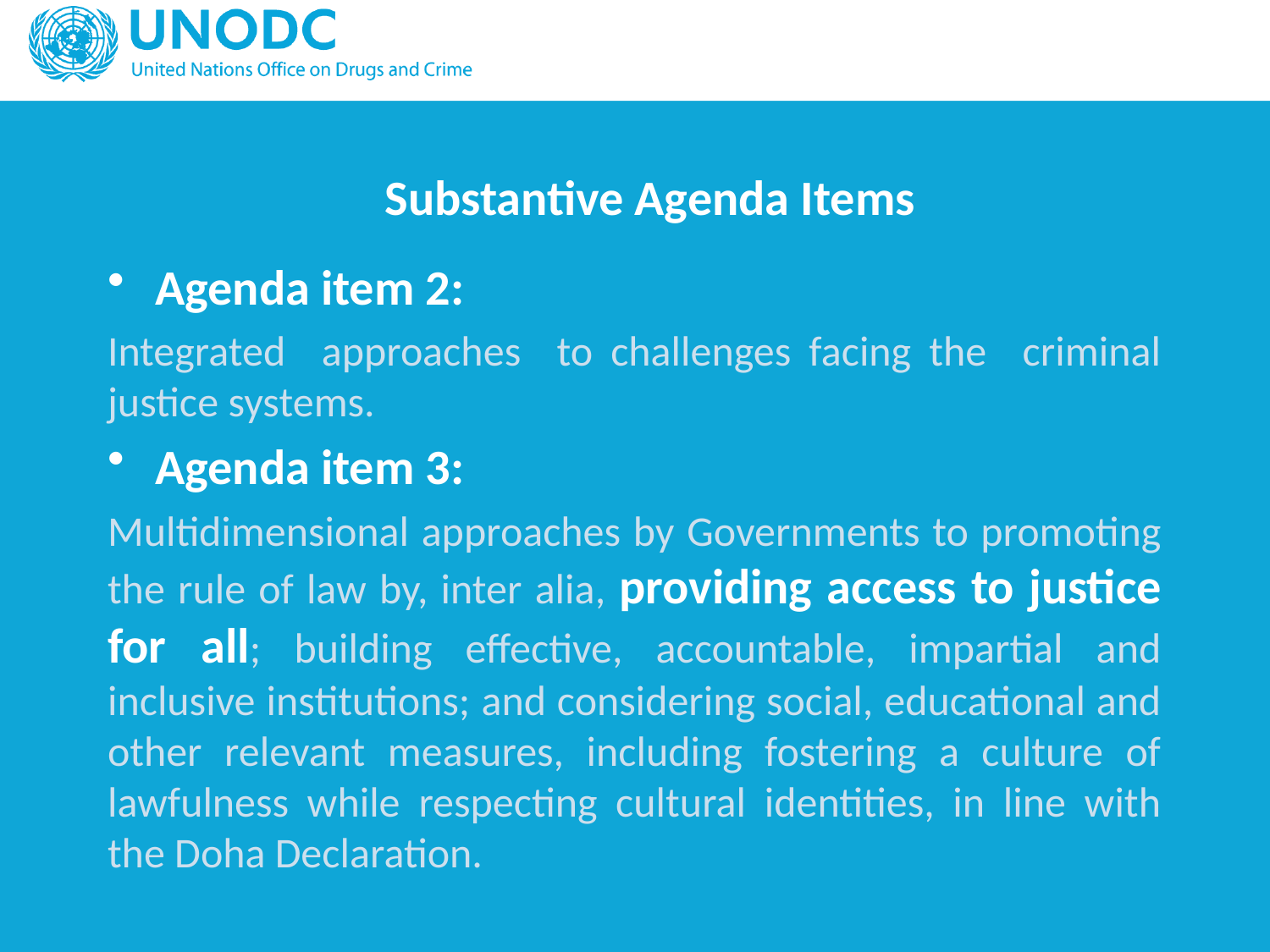

# Substantive Agenda Items
Agenda item 2:
Integrated  approaches  to challenges facing the  criminal justice systems.
Agenda item 3:
Multidimensional approaches by Governments to promoting the rule of law by, inter alia, providing access to justice for all; building effective, accountable, impartial and inclusive institutions; and considering social, educational and other relevant measures, including fostering a culture of lawfulness while respecting cultural identities, in line with the Doha Declaration.